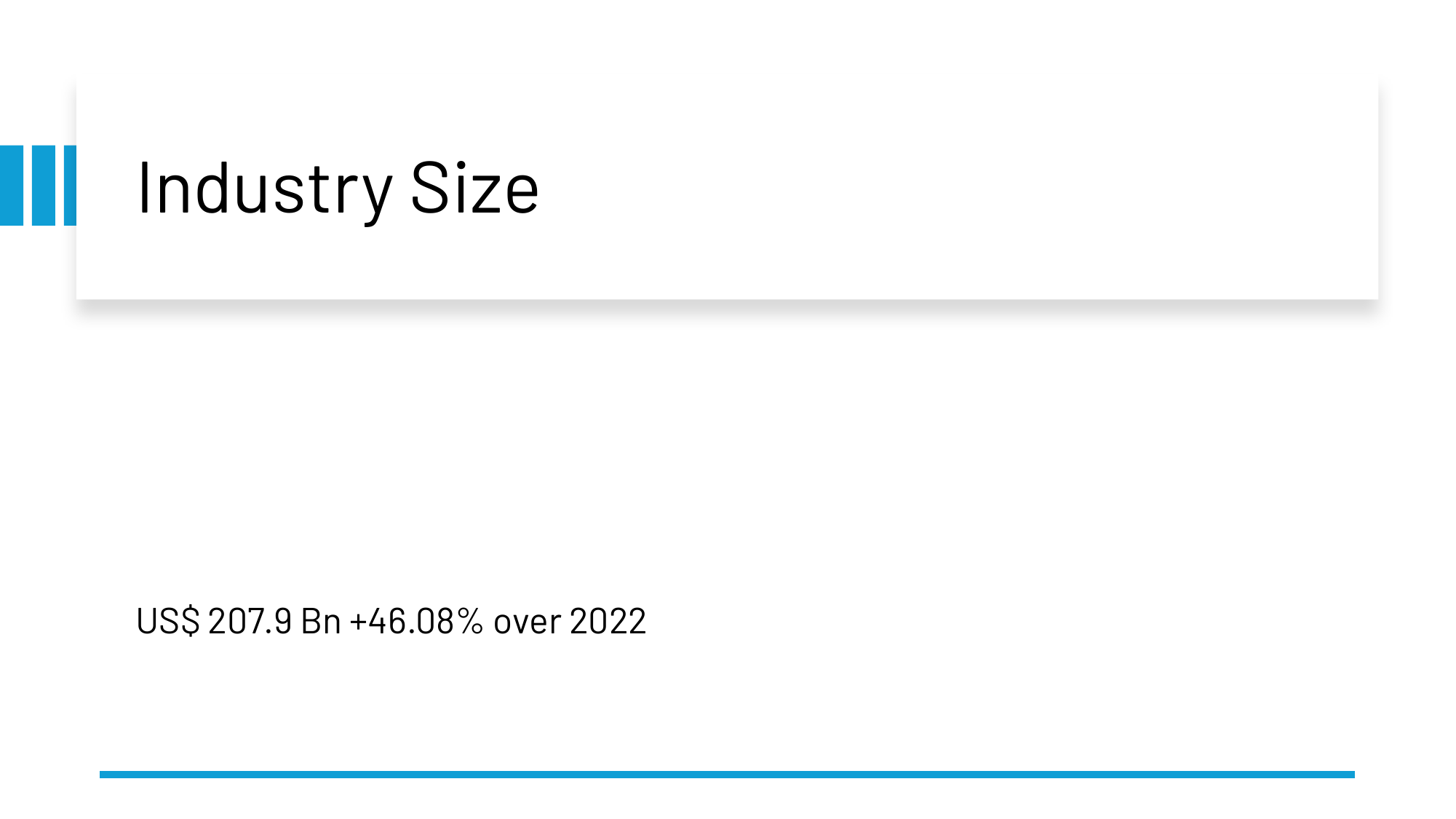

# Industry Size

US$ 207.9 Bn +46.08% over 2022